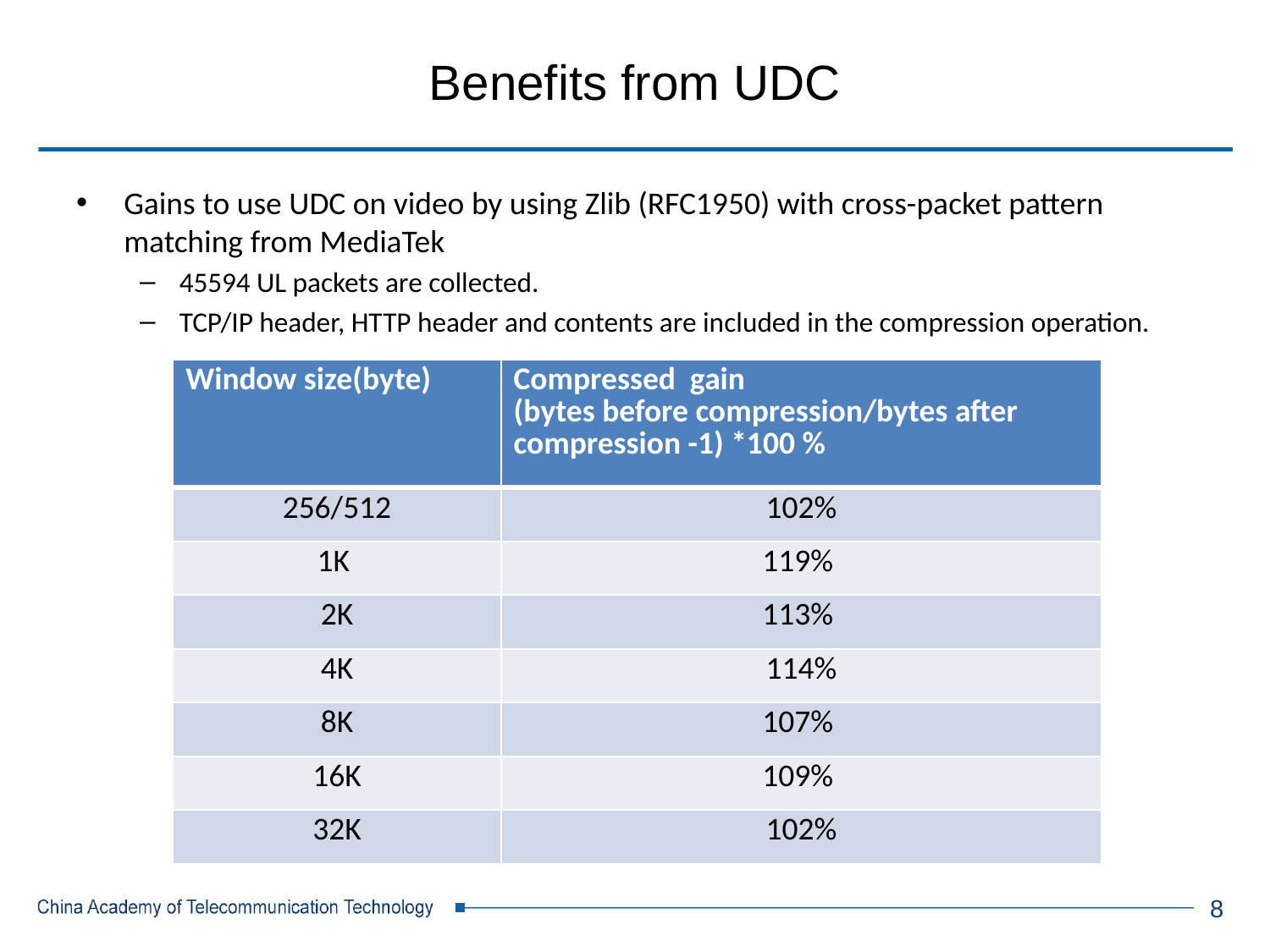

# Benefits from UDC
Gains to use UDC on video by using Zlib (RFC1950) with cross-packet pattern matching from MediaTek
45594 UL packets are collected.
TCP/IP header, HTTP header and contents are included in the compression operation.

| Window size(byte) | Compressed gain (bytes before compression/bytes after compression -1) \*100 % |
| --- | --- |
| 256/512 | 102% |
| 1K | 119% |
| 2K | 113% |
| 4K | 114% |
| 8K | 107% |
| 16K | 109% |
| 32K | 102% |
8